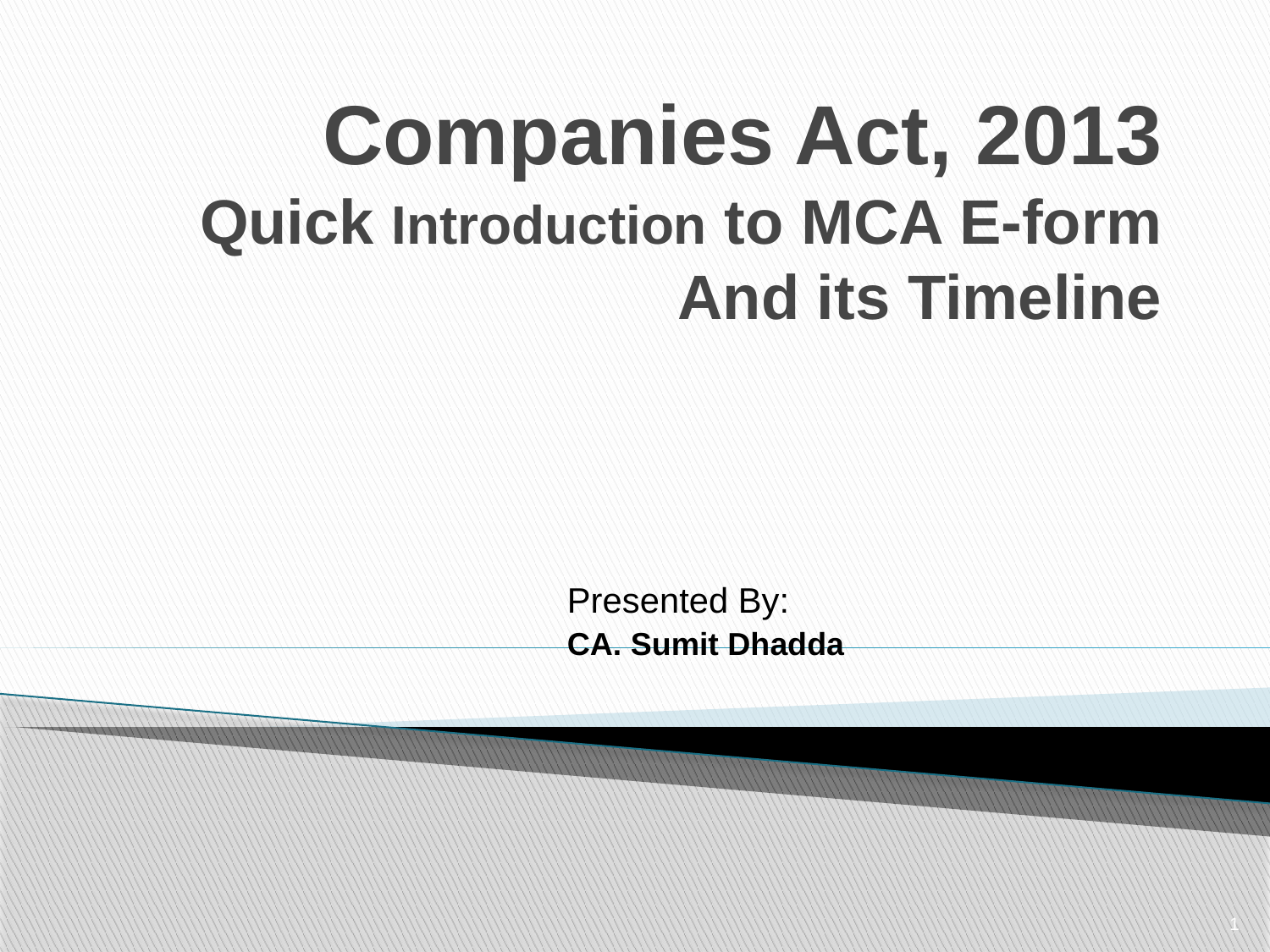

# Companies Act, 2013 Quick Introduction to MCA E-form And its Timeline
Presented By:
CA. Sumit Dhadda

1